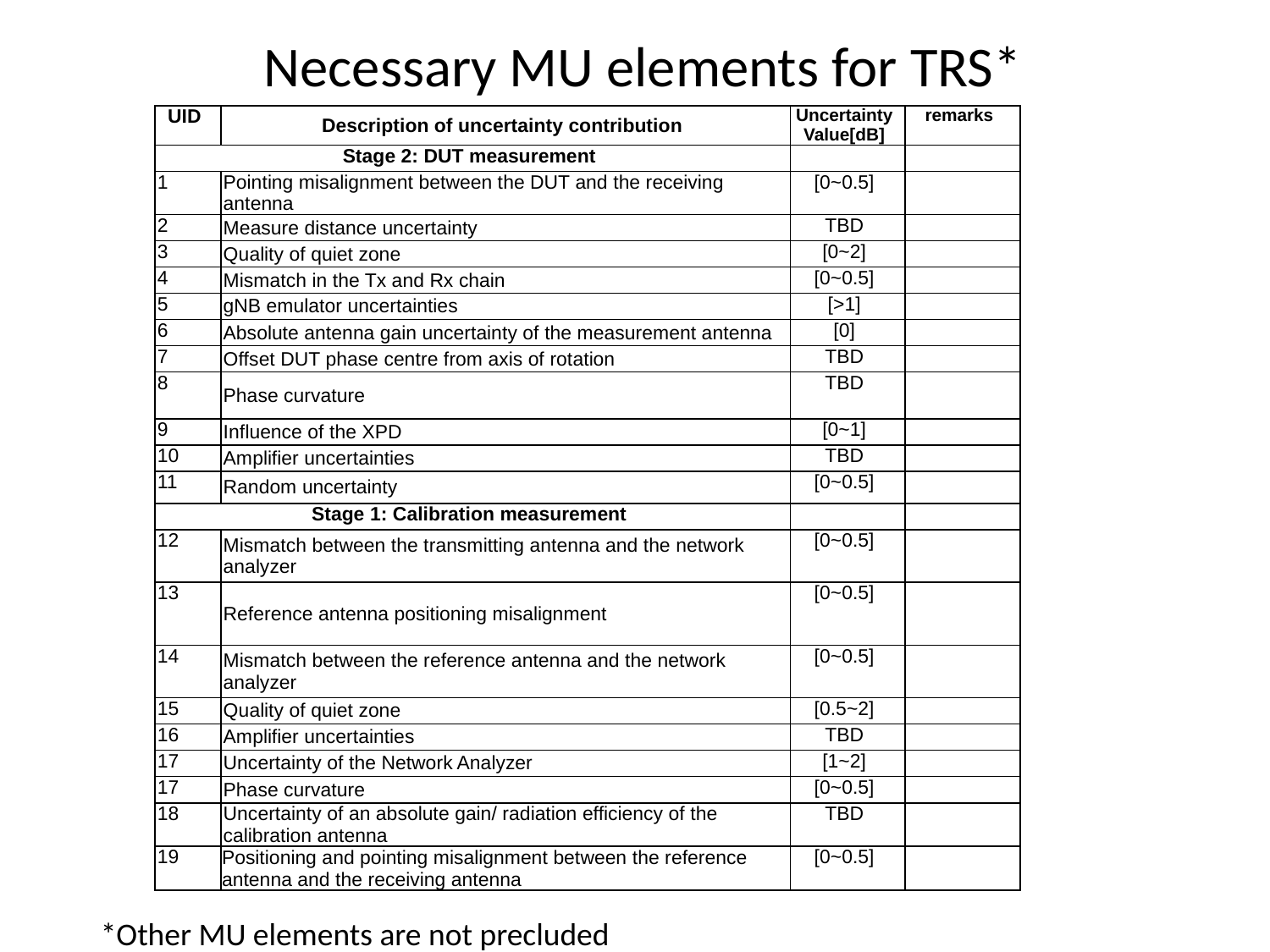

# Necessary MU elements for TRS*
| UID | Description of uncertainty contribution | Uncertainty Value[dB] | remarks |
| --- | --- | --- | --- |
| Stage 2: DUT measurement |  |  |  |
| 1 | Pointing misalignment between the DUT and the receiving antenna | [0~0.5] |  |
| 2 | Measure distance uncertainty | TBD |  |
| 3 | Quality of quiet zone | [0~2] |  |
| 4 | Mismatch in the Tx and Rx chain | [0~0.5] |  |
| 5 | gNB emulator uncertainties | [>1] |  |
| 6 | Absolute antenna gain uncertainty of the measurement antenna | [0] |  |
| 7 | Offset DUT phase centre from axis of rotation | TBD |  |
| 8 | Phase curvature | TBD |  |
| 9 | Influence of the XPD | [0~1] |  |
| 10 | Amplifier uncertainties | TBD |  |
| 11 | Random uncertainty | [0~0.5] |  |
| Stage 1: Calibration measurement |  |  |  |
| 12 | Mismatch between the transmitting antenna and the network analyzer | [0~0.5] |  |
| 13 | Reference antenna positioning misalignment | [0~0.5] |  |
| 14 | Mismatch between the reference antenna and the network analyzer | [0~0.5] |  |
| 15 | Quality of quiet zone | [0.5~2] |  |
| 16 | Amplifier uncertainties | TBD |  |
| 17 | Uncertainty of the Network Analyzer | [1~2] |  |
| 17 | Phase curvature | [0~0.5] |  |
| 18 | Uncertainty of an absolute gain/ radiation efficiency of the calibration antenna | TBD |  |
| 19 | Positioning and pointing misalignment between the reference antenna and the receiving antenna | [0~0.5] |  |
*Other MU elements are not precluded